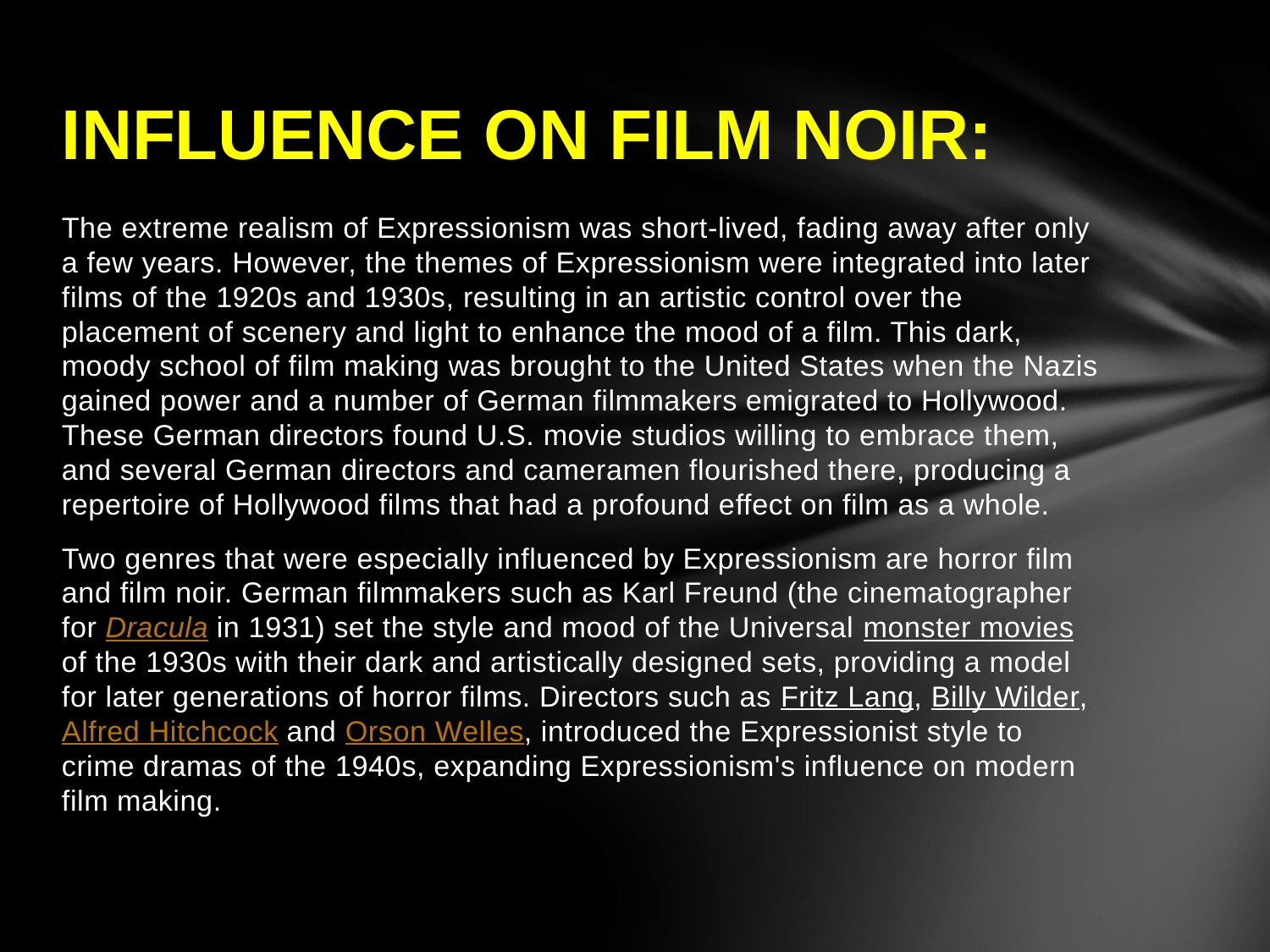

# INFLUENCE ON FILM NOIR:
The extreme realism of Expressionism was short-lived, fading away after only a few years. However, the themes of Expressionism were integrated into later films of the 1920s and 1930s, resulting in an artistic control over the placement of scenery and light to enhance the mood of a film. This dark, moody school of film making was brought to the United States when the Nazis gained power and a number of German filmmakers emigrated to Hollywood. These German directors found U.S. movie studios willing to embrace them, and several German directors and cameramen flourished there, producing a repertoire of Hollywood films that had a profound effect on film as a whole.
Two genres that were especially influenced by Expressionism are horror film and film noir. German filmmakers such as Karl Freund (the cinematographer for Dracula in 1931) set the style and mood of the Universal monster movies of the 1930s with their dark and artistically designed sets, providing a model for later generations of horror films. Directors such as Fritz Lang, Billy Wilder, Alfred Hitchcock and Orson Welles, introduced the Expressionist style to crime dramas of the 1940s, expanding Expressionism's influence on modern film making.